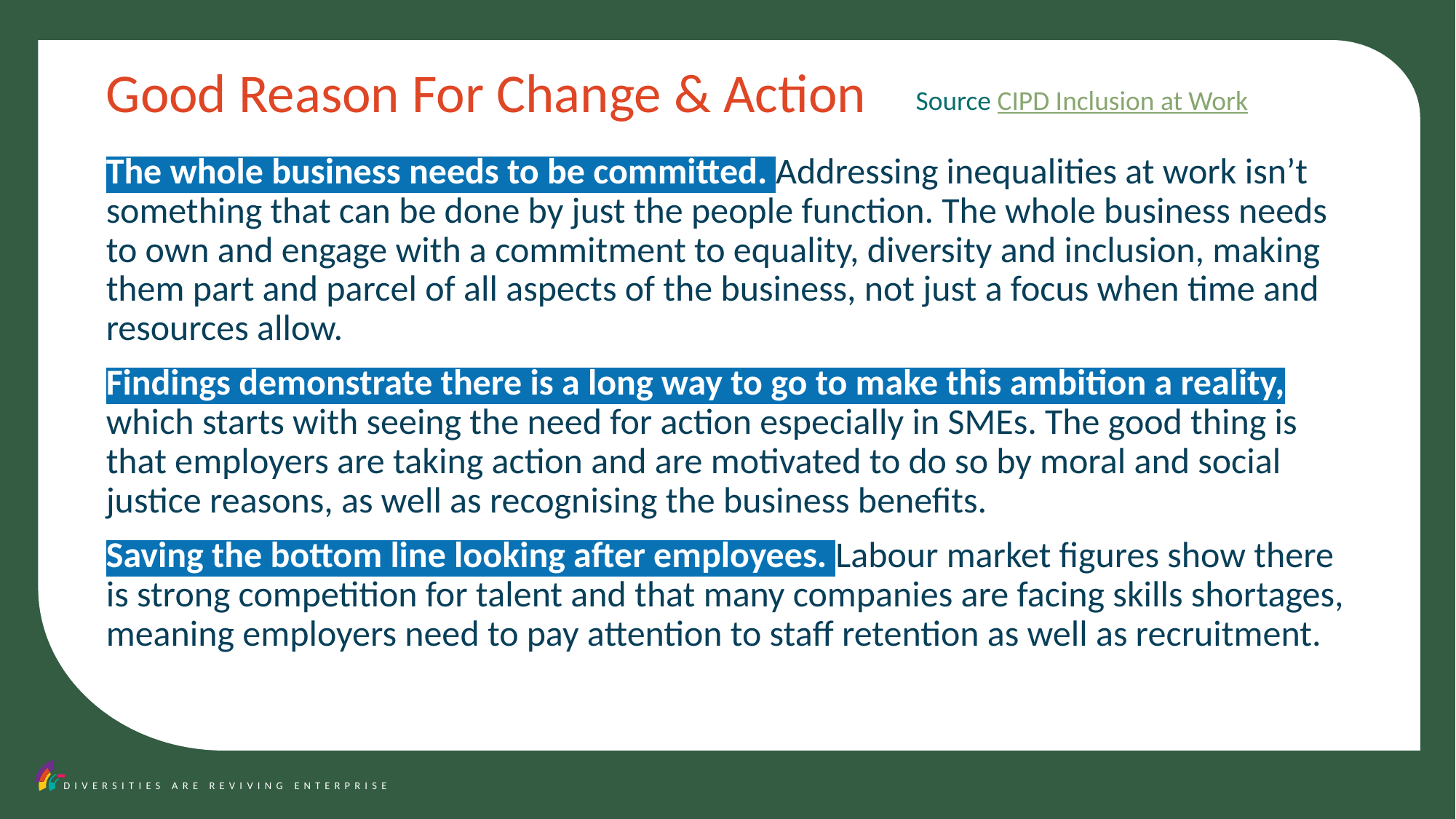

Good Reason For Change & Action
Source CIPD Inclusion at Work
The whole business needs to be committed. Addressing inequalities at work isn’t something that can be done by just the people function. The whole business needs to own and engage with a commitment to equality, diversity and inclusion, making them part and parcel of all aspects of the business, not just a focus when time and resources allow.
Findings demonstrate there is a long way to go to make this ambition a reality, which starts with seeing the need for action especially in SMEs. The good thing is that employers are taking action and are motivated to do so by moral and social justice reasons, as well as recognising the business benefits.
Saving the bottom line looking after employees. Labour market figures show there is strong competition for talent and that many companies are facing skills shortages, meaning employers need to pay attention to staff retention as well as recruitment.